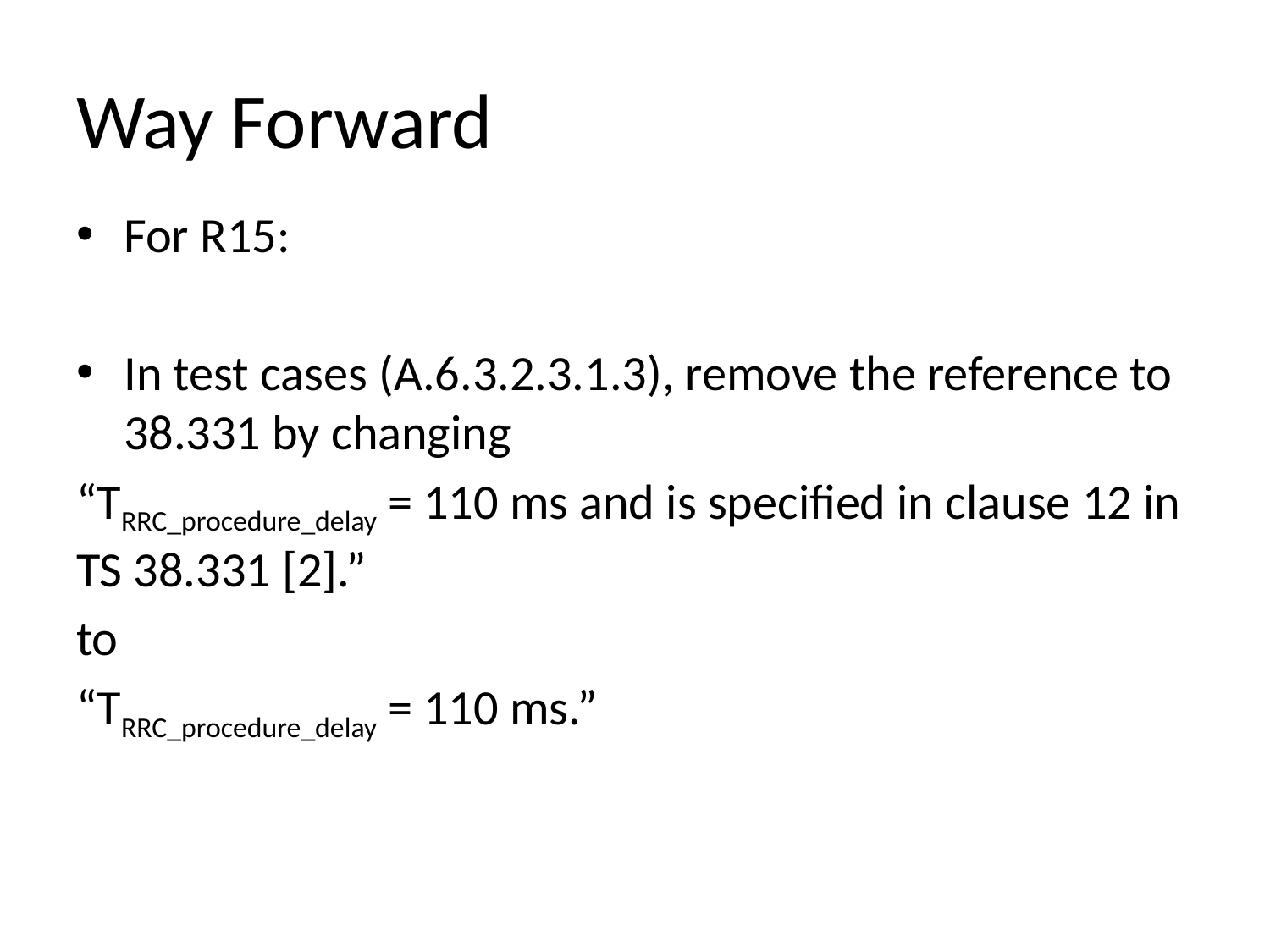

# Way Forward
For R15:

In test cases (A.6.3.2.3.1.3), remove the reference to 38.331 by changing
“TRRC_procedure_delay = 110 ms and is specified in clause 12 in TS 38.331 [2].”
to
“TRRC_procedure_delay = 110 ms.”